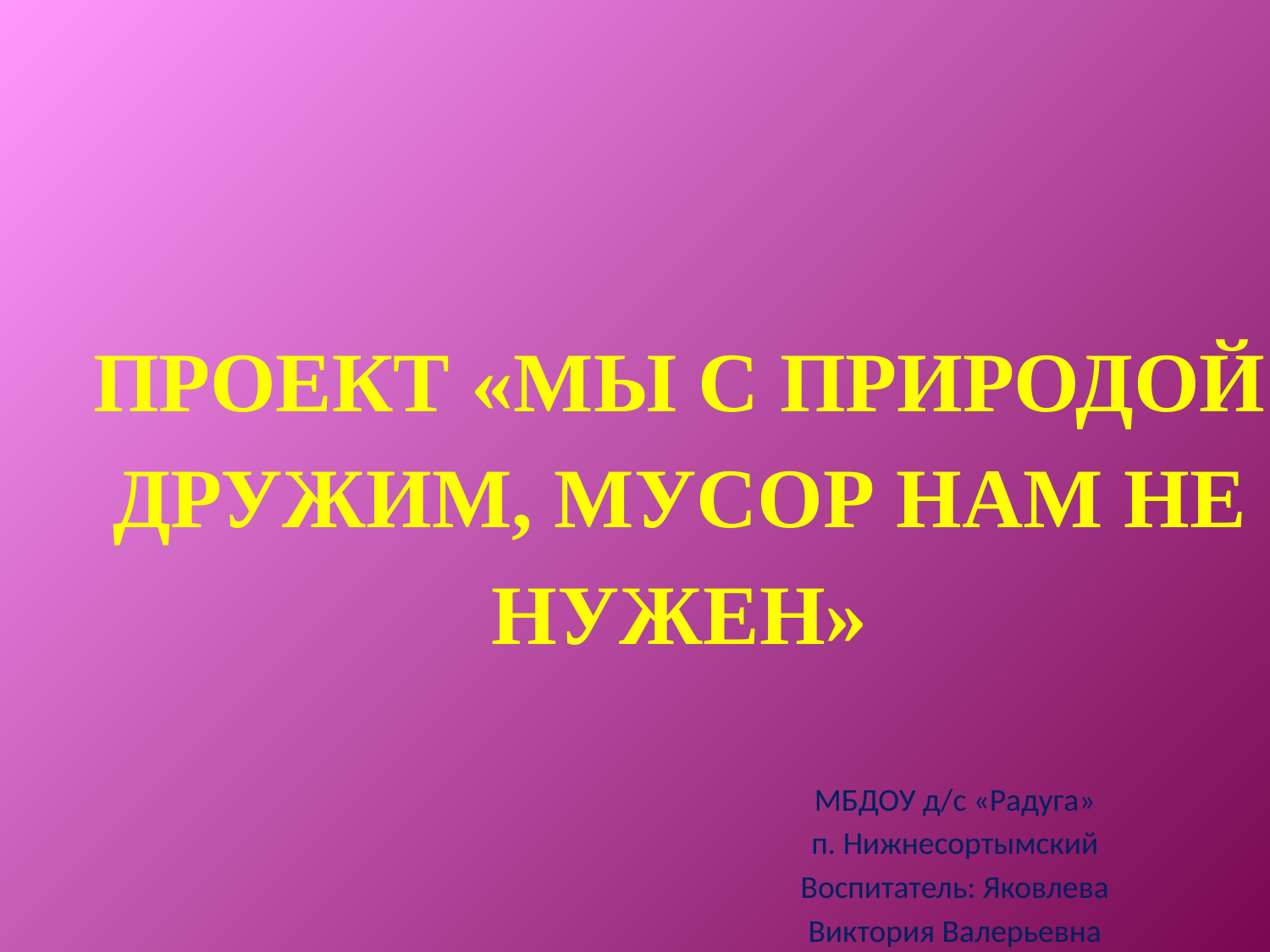

ПРОЕКТ «МЫ С ПРИРОДОЙ ДРУЖИМ, МУСОР НАМ НЕ НУЖЕН»
# МБДОУ д/с «Радуга» п. Нижнесортымский Воспитатель: Яковлева Виктория Валерьевна